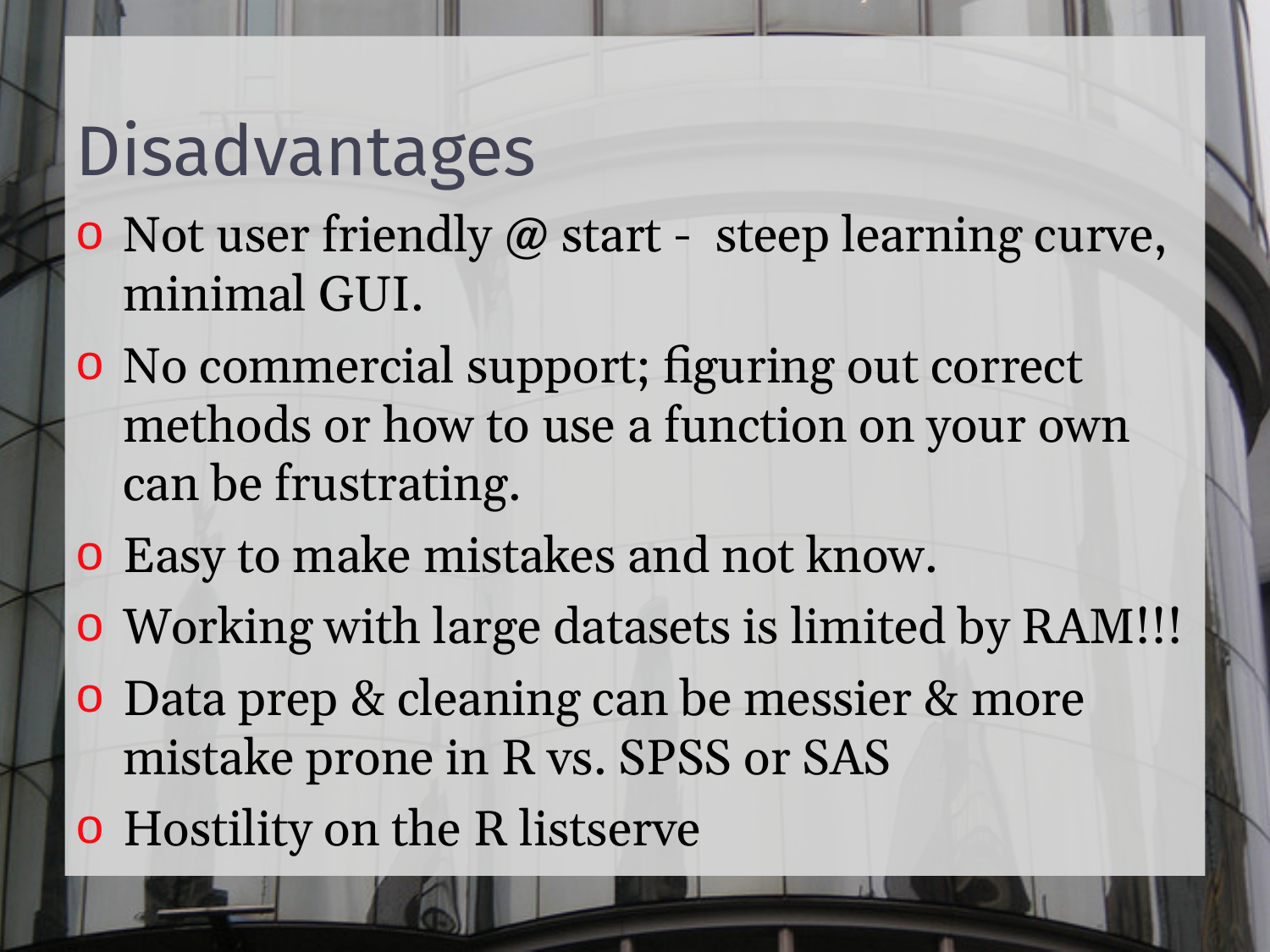

Disadvantages
Not user friendly @ start -  steep learning curve, minimal GUI.
No commercial support; figuring out correct methods or how to use a function on your own can be frustrating.
Easy to make mistakes and not know.
Working with large datasets is limited by RAM!!!
Data prep & cleaning can be messier & more mistake prone in R vs. SPSS or SAS
Hostility on the R listserve